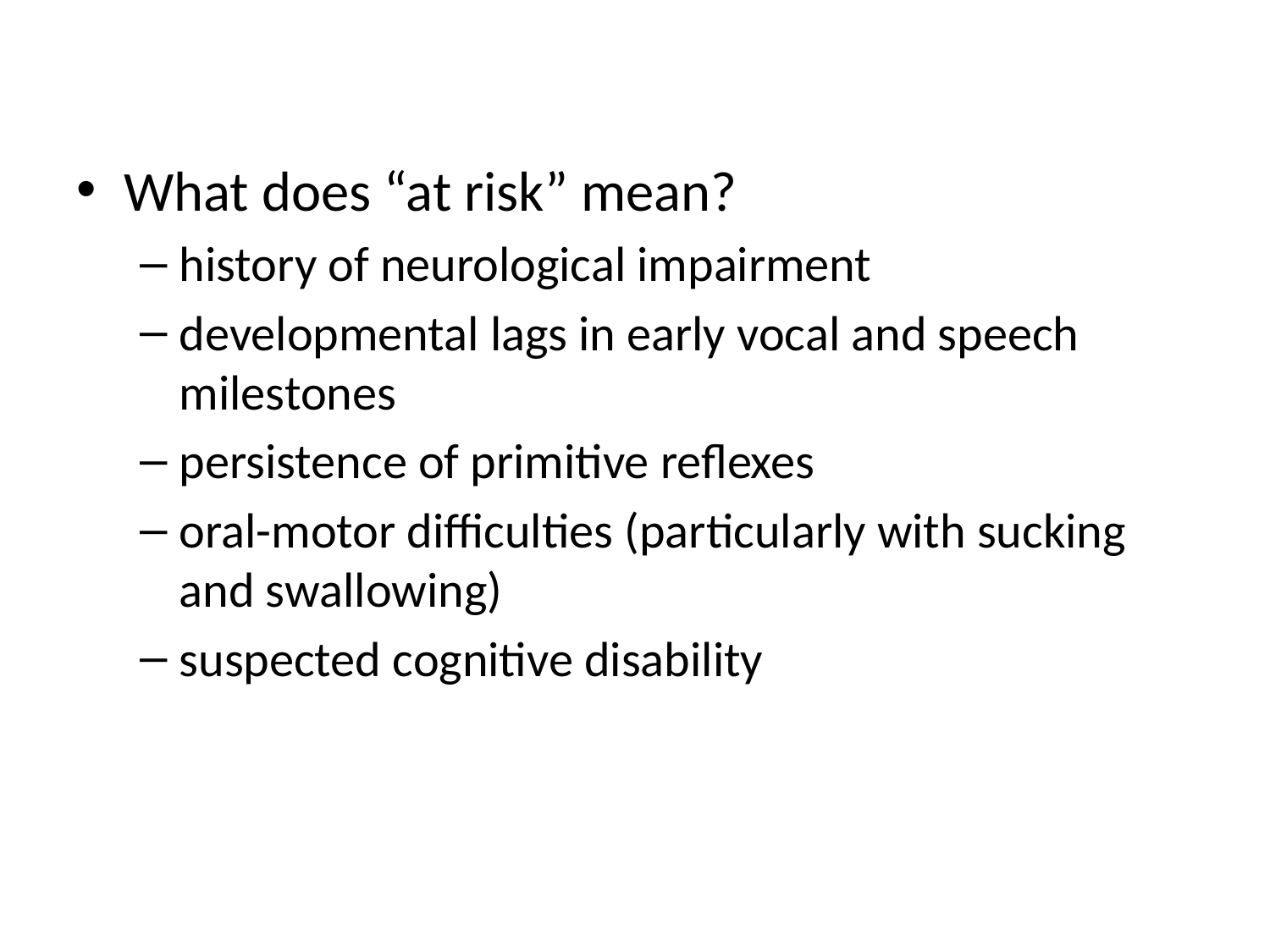

What does “at risk” mean?
history of neurological impairment
developmental lags in early vocal and speech milestones
persistence of primitive reflexes
oral-motor difficulties (particularly with sucking and swallowing)
suspected cognitive disability